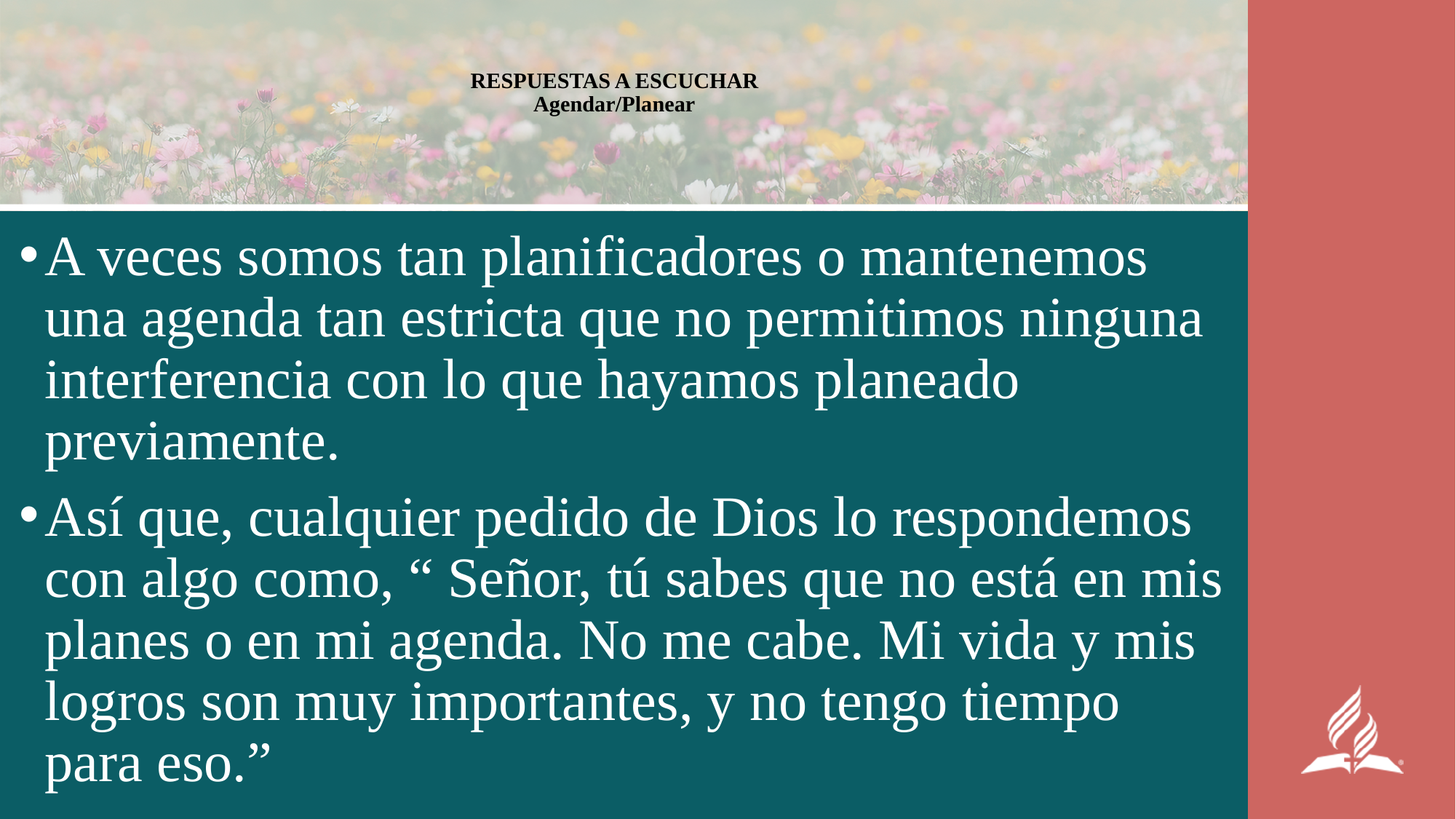

# RESPUESTAS A ESCUCHAR Agendar/Planear
A veces somos tan planificadores o mantenemos una agenda tan estricta que no permitimos ninguna interferencia con lo que hayamos planeado previamente.
Así que, cualquier pedido de Dios lo respondemos con algo como, “ Señor, tú sabes que no está en mis planes o en mi agenda. No me cabe. Mi vida y mis logros son muy importantes, y no tengo tiempo para eso.”